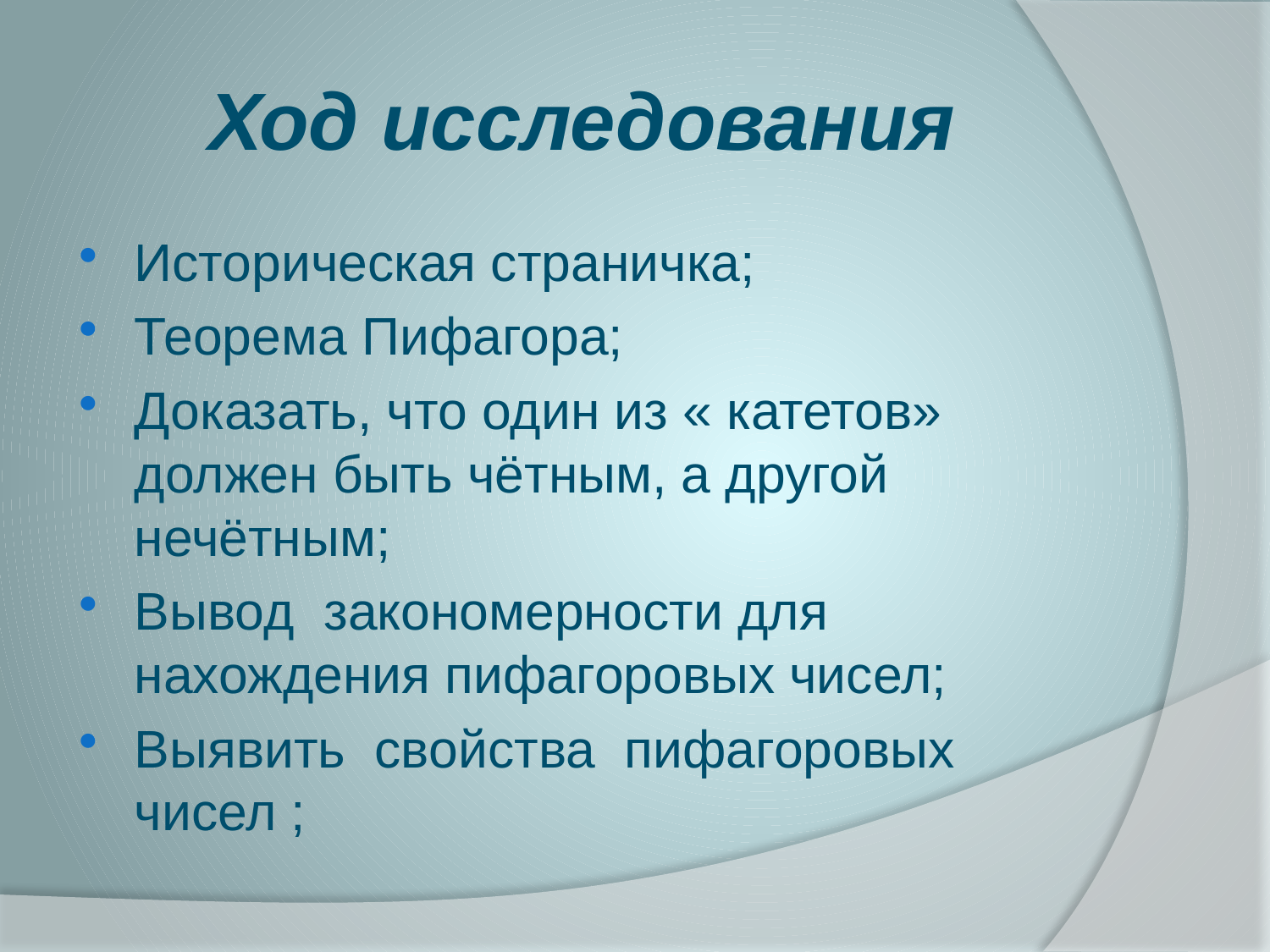

# Ход исследования
Историческая страничка;
Теорема Пифагора;
Доказать, что один из « катетов» должен быть чётным, а другой нечётным;
Вывод  закономерности для нахождения пифагоровых чисел;
Выявить  свойства  пифагоровых чисел ;